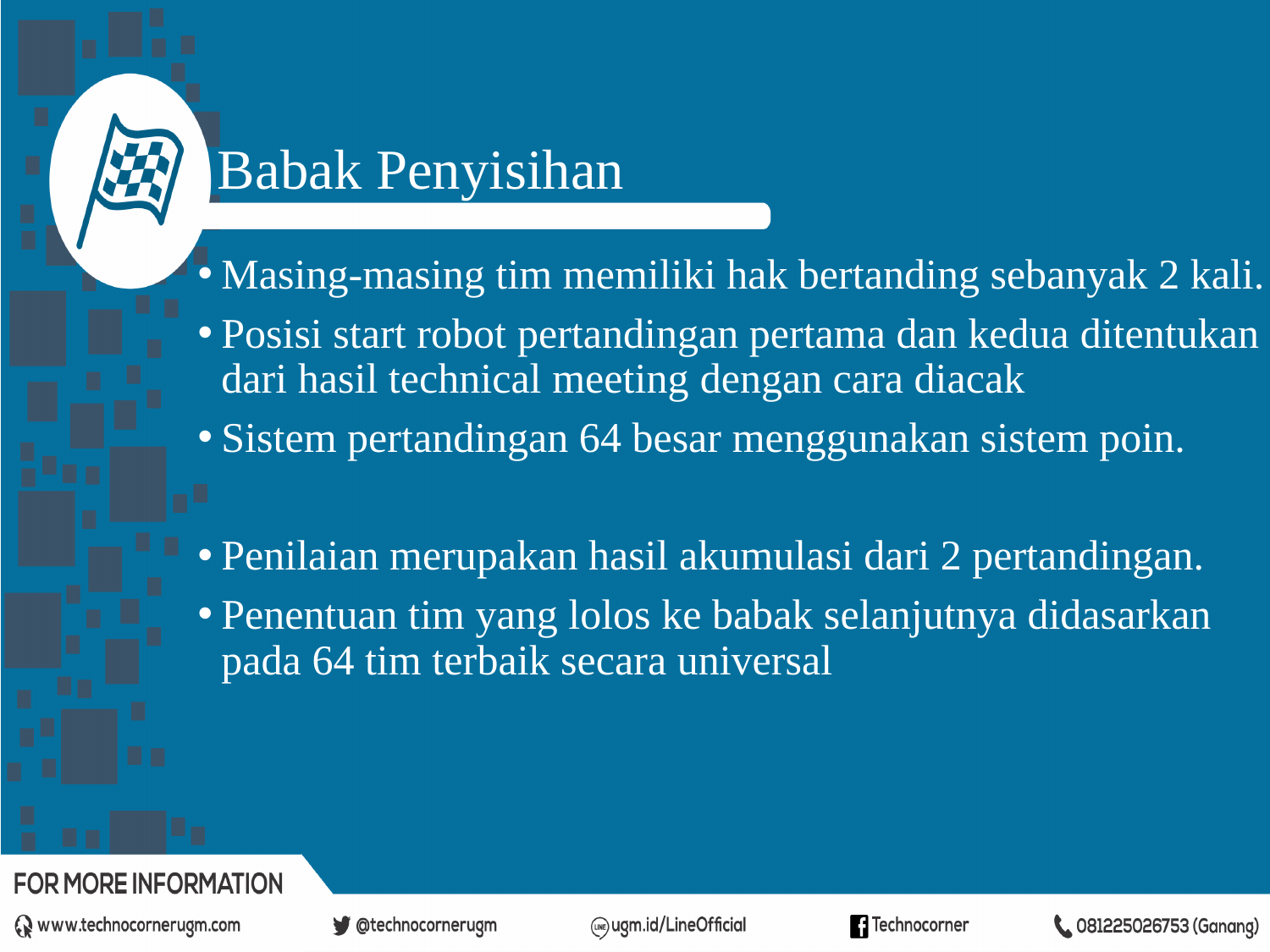

Babak Penyisihan
Masing-masing tim memiliki hak bertanding sebanyak 2 kali.
Posisi start robot pertandingan pertama dan kedua ditentukan dari hasil technical meeting dengan cara diacak
Sistem pertandingan 64 besar menggunakan sistem poin.

Penilaian merupakan hasil akumulasi dari 2 pertandingan.
Penentuan tim yang lolos ke babak selanjutnya didasarkan pada 64 tim terbaik secara universal